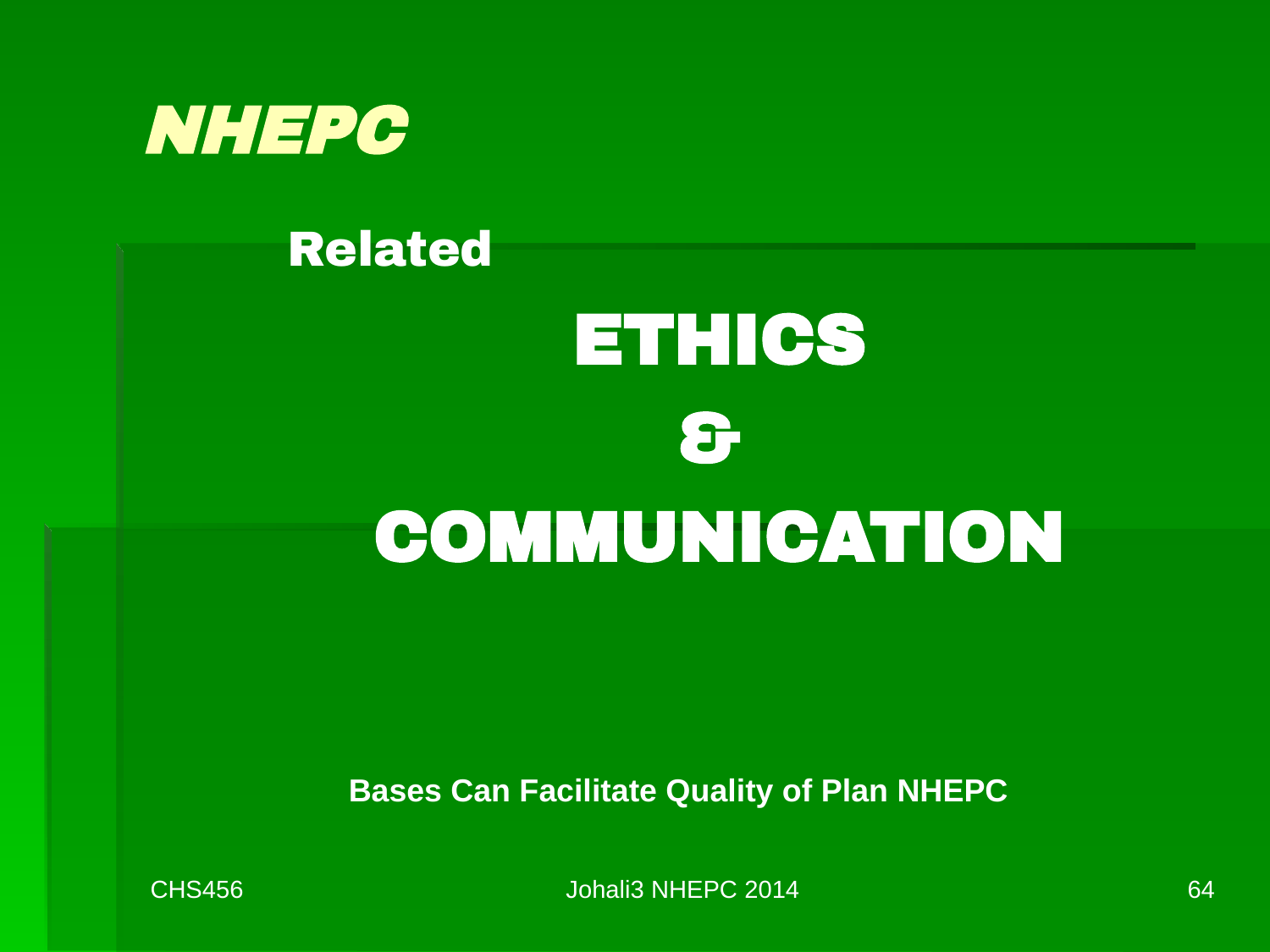

# NHEPC
Related
ETHICS
&
COMMUNICATION

Bases Can Facilitate Quality of Plan NHEPC
CHS456
Johali3 NHEPC 2014
64